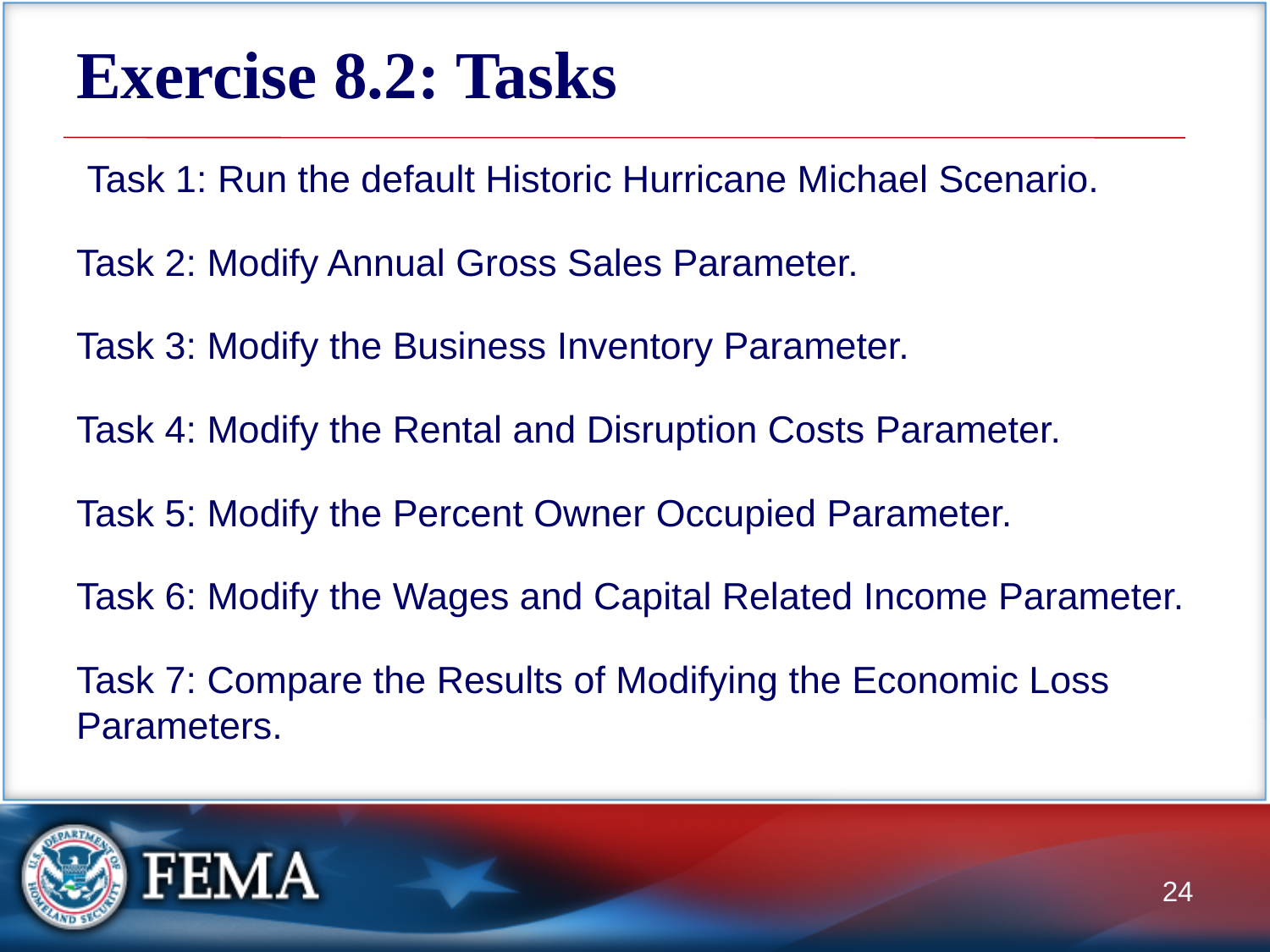

# Exercise 8.2: Tasks
 Task 1: Run the default Historic Hurricane Michael Scenario.
Task 2: Modify Annual Gross Sales Parameter.
Task 3: Modify the Business Inventory Parameter.
Task 4: Modify the Rental and Disruption Costs Parameter.
Task 5: Modify the Percent Owner Occupied Parameter.
Task 6: Modify the Wages and Capital Related Income Parameter.
Task 7: Compare the Results of Modifying the Economic Loss Parameters.
24